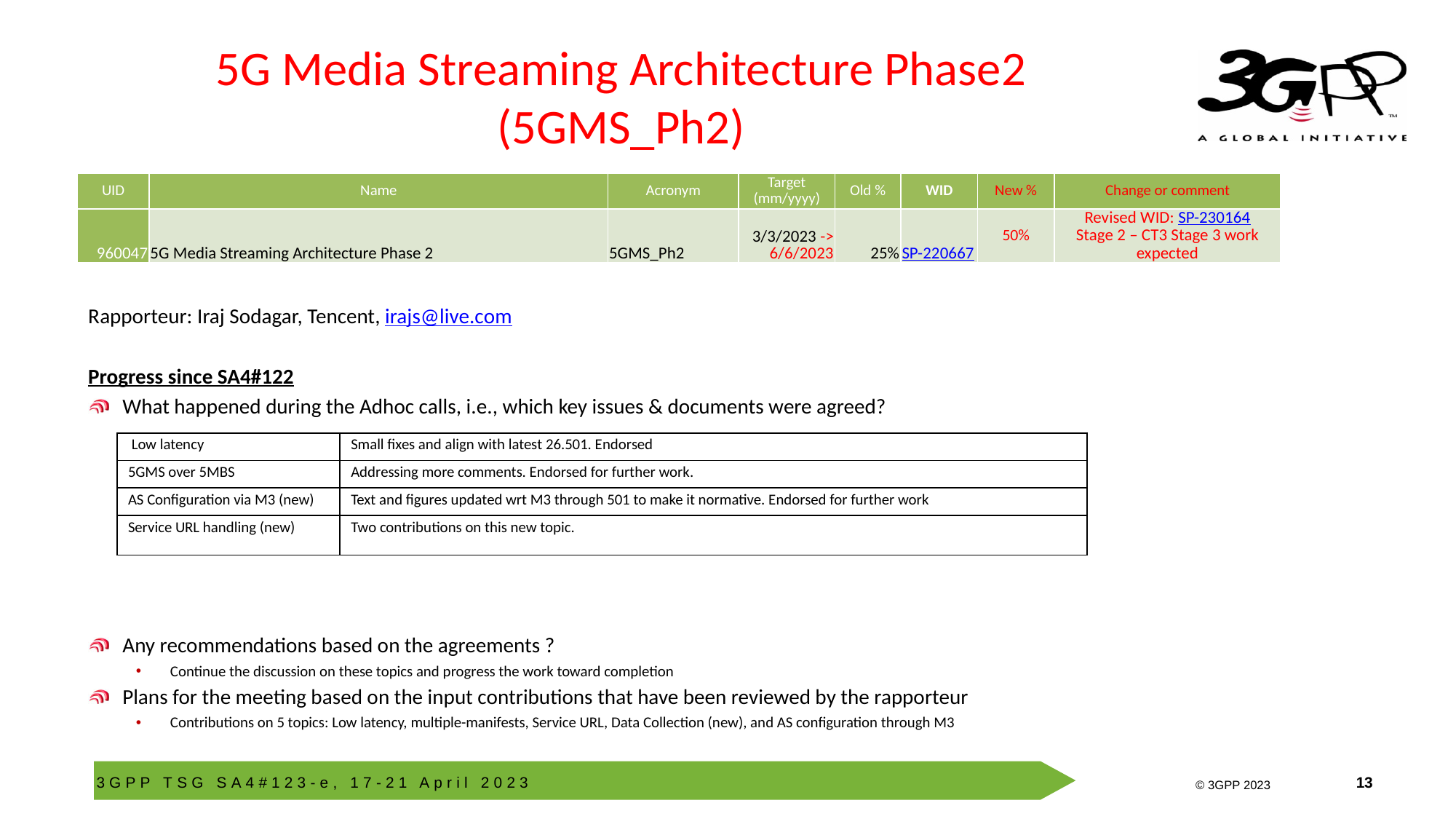

# 5G Media Streaming Architecture Phase2 (5GMS_Ph2)
| UID | Name | Acronym | Target (mm/yyyy) | Old % | WID | New % | Change or comment |
| --- | --- | --- | --- | --- | --- | --- | --- |
| 960047 | 5G Media Streaming Architecture Phase 2 | 5GMS\_Ph2 | 3/3/2023 -> 6/6/2023 | 25% | SP-220667 | 50% | Revised WID: SP-230164 Stage 2 – CT3 Stage 3 work expected |
Rapporteur: Iraj Sodagar, Tencent, irajs@live.com

Progress since SA4#122
What happened during the Adhoc calls, i.e., which key issues & documents were agreed?

Any recommendations based on the agreements ?
Continue the discussion on these topics and progress the work toward completion
Plans for the meeting based on the input contributions that have been reviewed by the rapporteur
Contributions on 5 topics: Low latency, multiple-manifests, Service URL, Data Collection (new), and AS configuration through M3
| Low latency | Small fixes and align with latest 26.501. Endorsed |
| --- | --- |
| 5GMS over 5MBS | Addressing more comments. Endorsed for further work. |
| AS Configuration via M3 (new) | Text and figures updated wrt M3 through 501 to make it normative. Endorsed for further work |
| Service URL handling (new) | Two contributions on this new topic. |